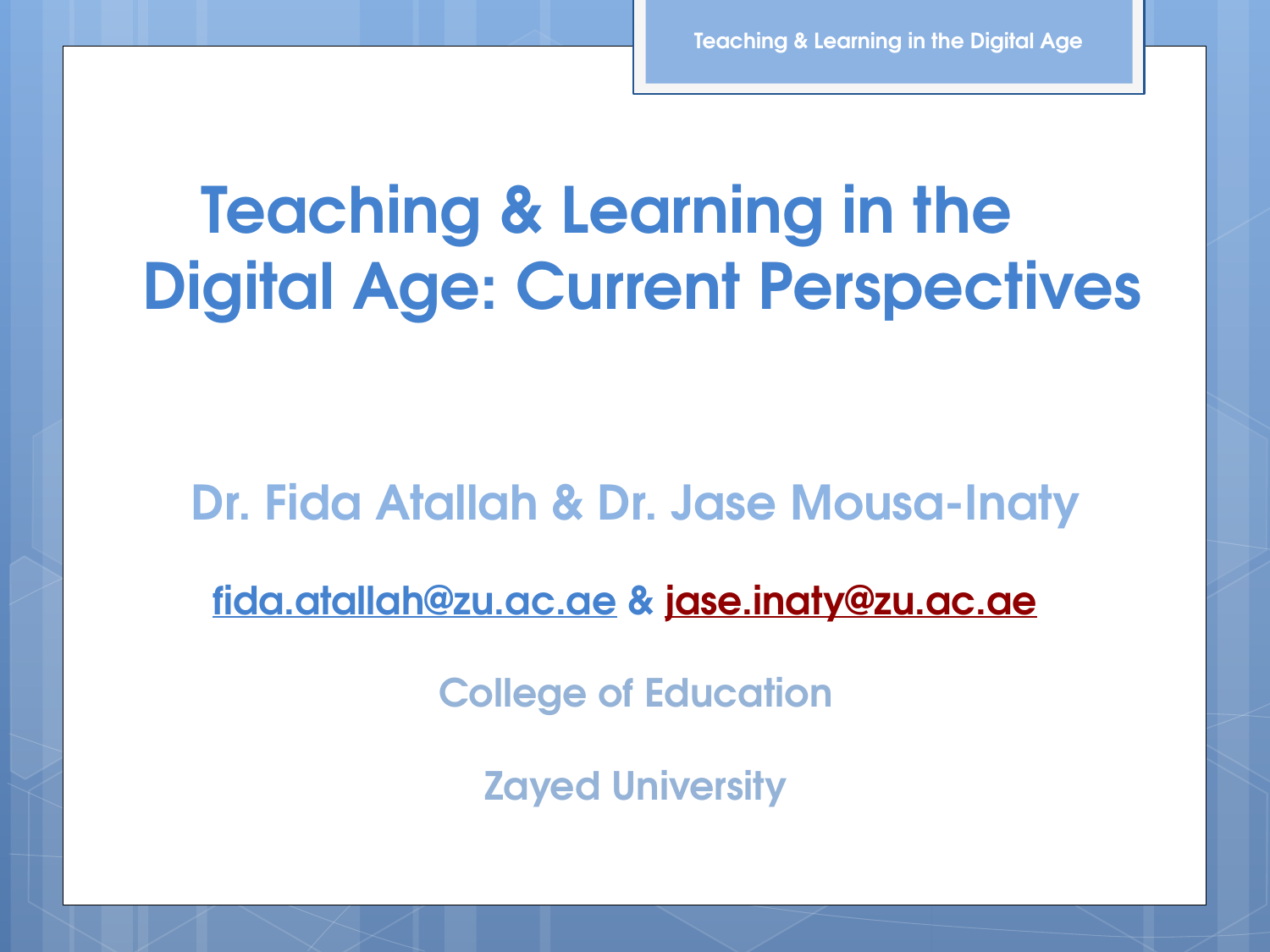

Teaching & Learning in the Digital Age
# Dr. Fida Atallah & Dr. Jase Mousa-Inaty fida.atallah@zu.ac.ae & jase.inaty@zu.ac.ae College of Education Zayed University
Teaching & Learning in the     Digital Age: Current Perspectives